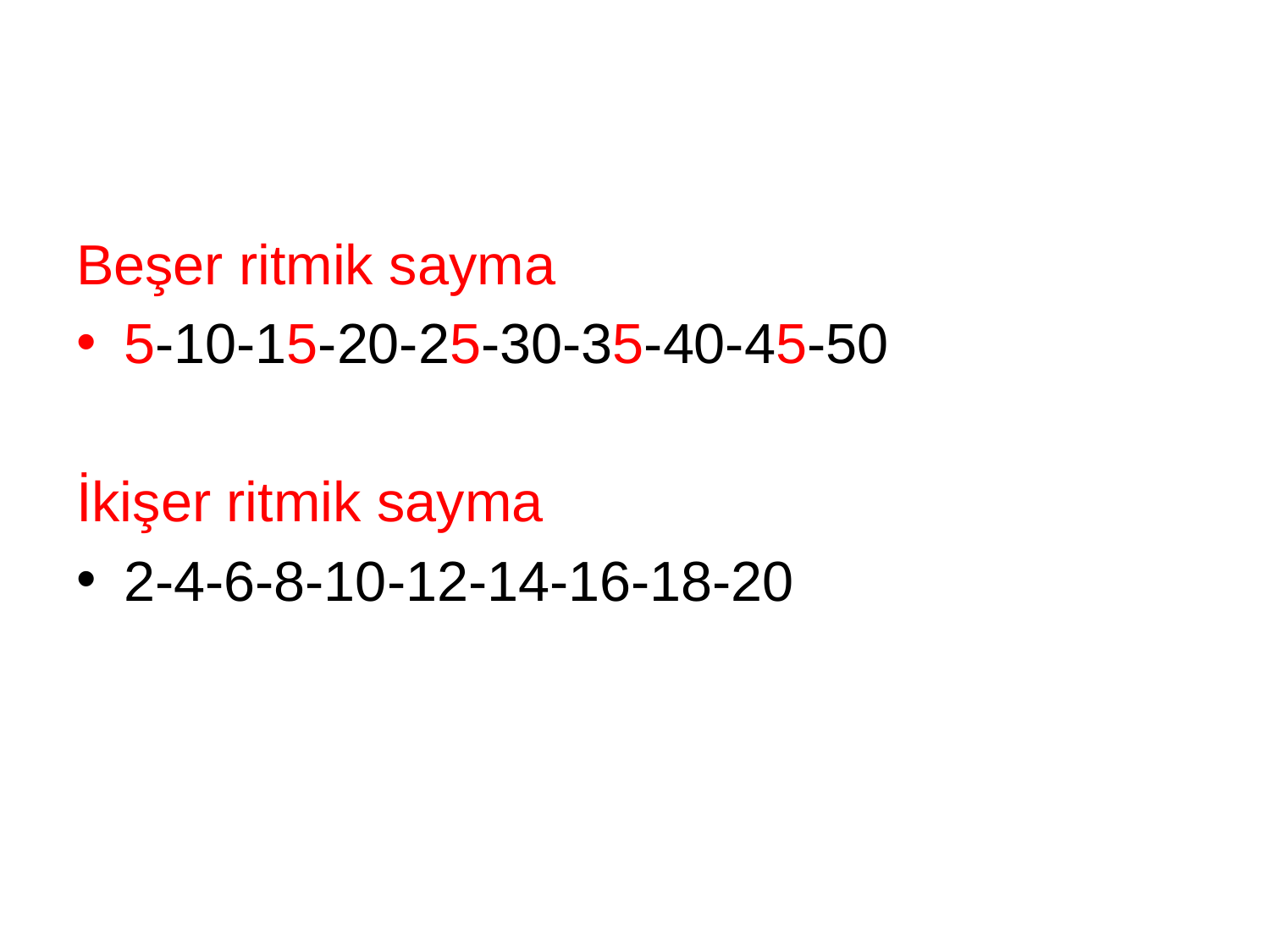

#
Beşer ritmik sayma
5-10-15-20-25-30-35-40-45-50

İkişer ritmik sayma
2-4-6-8-10-12-14-16-18-20